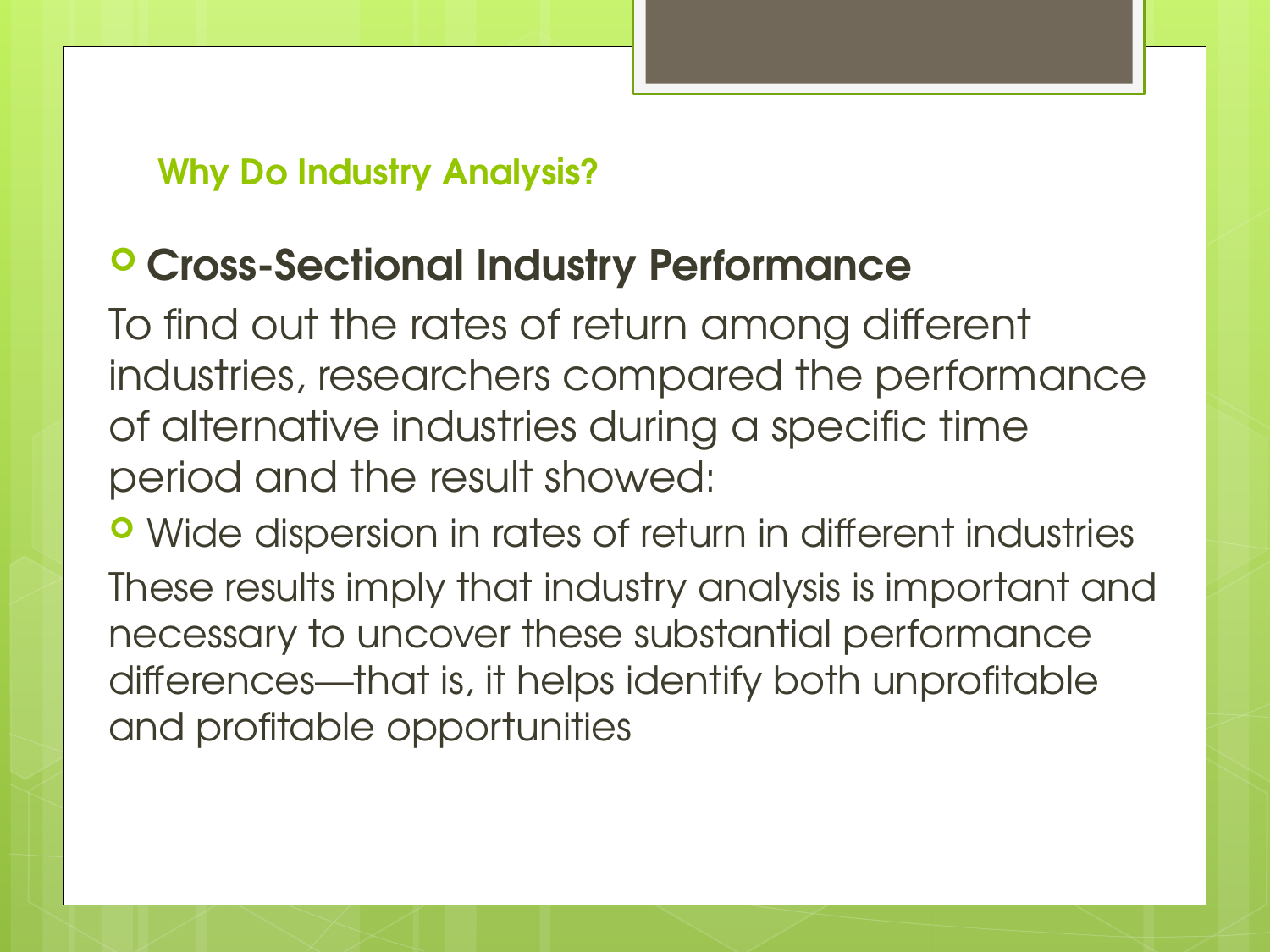

# Why Do Industry Analysis?
Cross-Sectional Industry Performance
To find out the rates of return among different industries, researchers compared the performance of alternative industries during a specific time period and the result showed:
Wide dispersion in rates of return in different industries
These results imply that industry analysis is important and necessary to uncover these substantial performance differences—that is, it helps identify both unprofitable and profitable opportunities